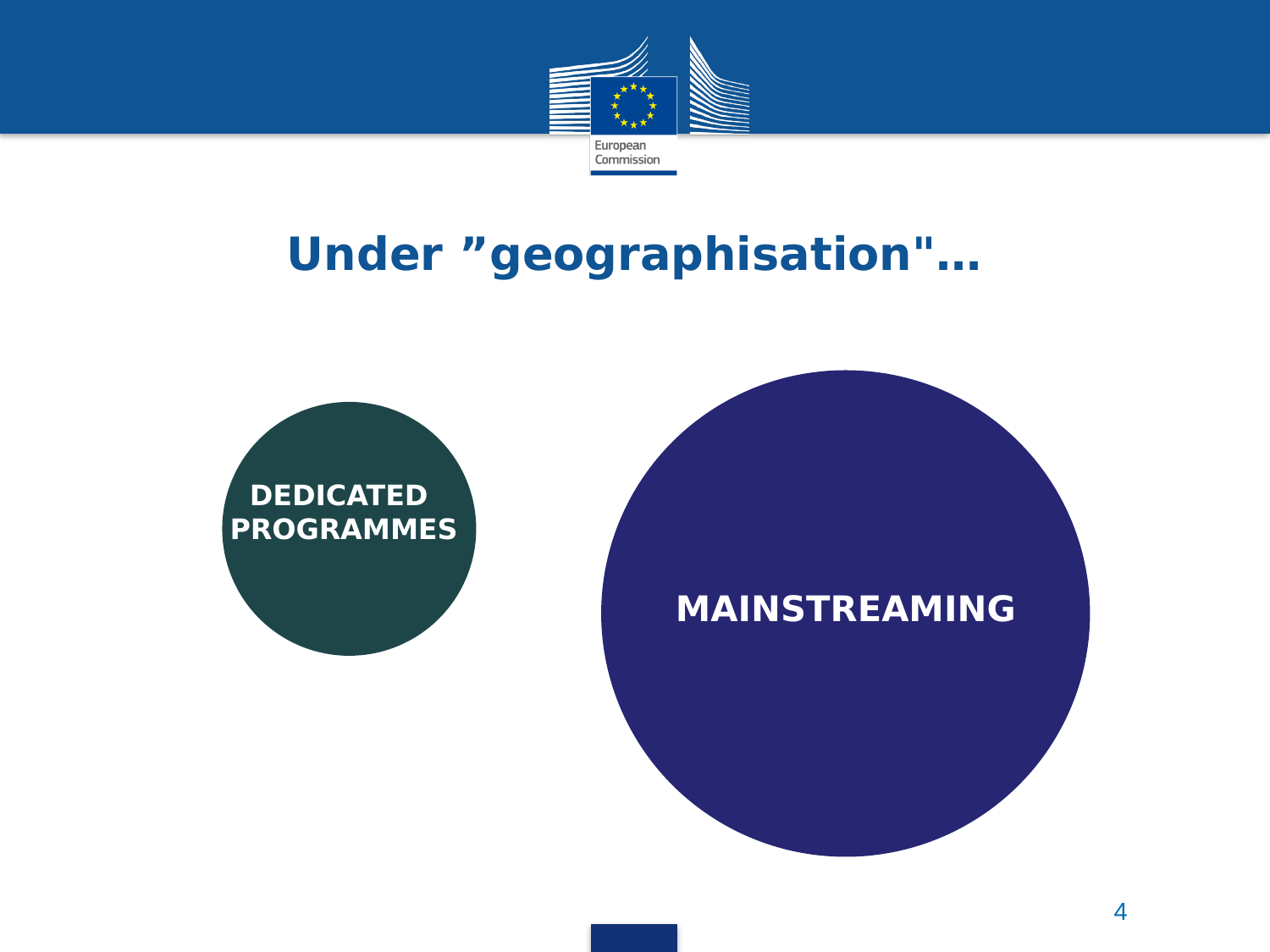

# Under ”geographisation"…

DEDICATED
PROGRAMMES

MAINSTREAMING

4